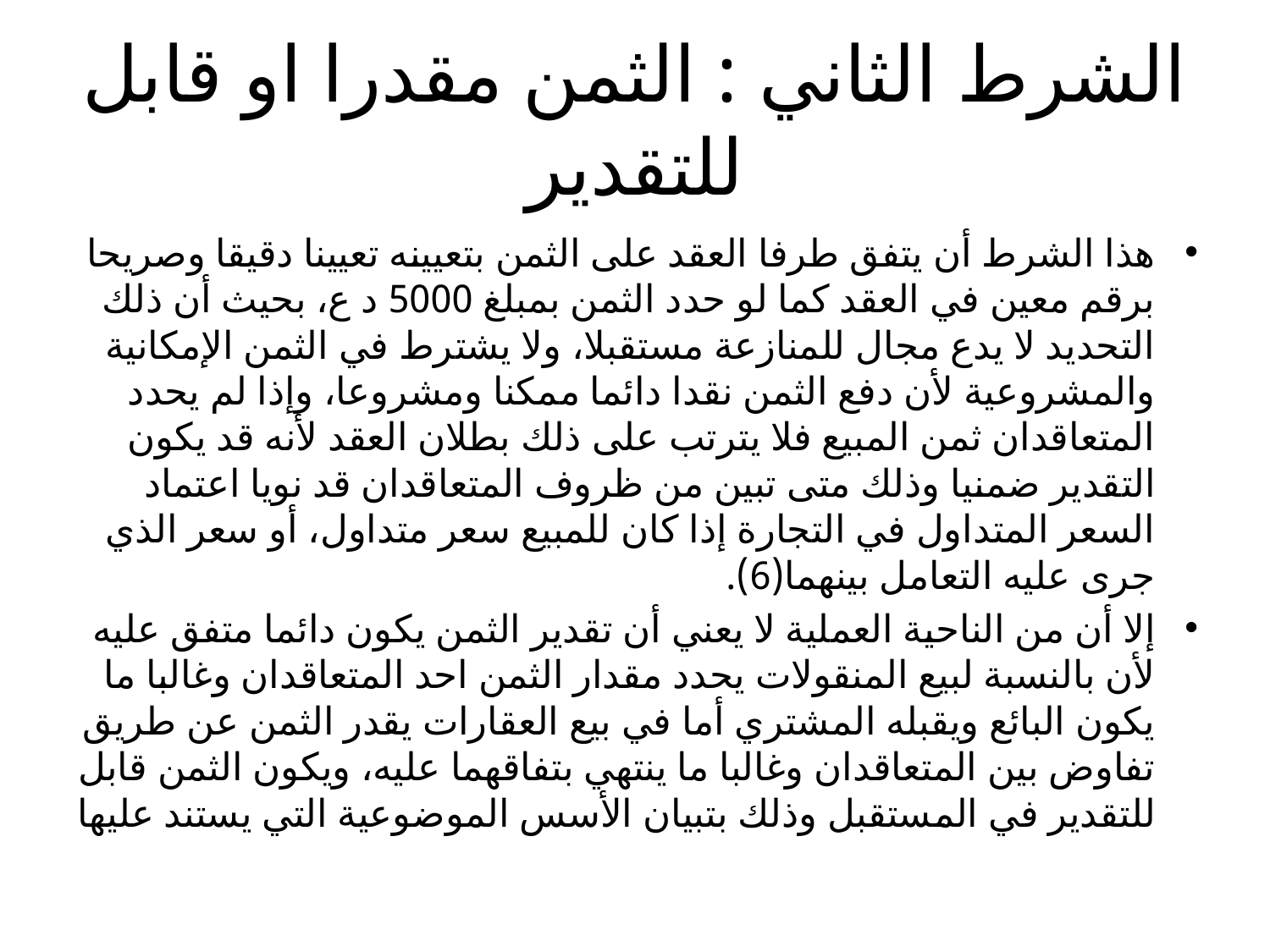

# الشرط الثاني : الثمن مقدرا او قابل للتقدير
هذا الشرط أن يتفق طرفا العقد على الثمن بتعيينه تعيينا دقيقا وصريحا برقم معين في العقد كما لو حدد الثمن بمبلغ 5000 د ع، بحيث أن ذلك التحديد لا يدع مجال للمنازعة مستقبلا، ولا يشترط في الثمن الإمكانية والمشروعية لأن دفع الثمن نقدا دائما ممكنا ومشروعا، وإذا لم يحدد المتعاقدان ثمن المبيع فلا يترتب على ذلك بطلان العقد لأنه قد يكون التقدير ضمنيا وذلك متى تبين من ظروف المتعاقدان قد نويا اعتماد السعر المتداول في التجارة إذا كان للمبيع سعر متداول، أو سعر الذي جرى عليه التعامل بينهما(6).
إلا أن من الناحية العملية لا يعني أن تقدير الثمن يكون دائما متفق عليه لأن بالنسبة لبيع المنقولات يحدد مقدار الثمن احد المتعاقدان وغالبا ما يكون البائع ويقبله المشتري أما في بيع العقارات يقدر الثمن عن طريق تفاوض بين المتعاقدان وغالبا ما ينتهي بتفاقهما عليه، ويكون الثمن قابل للتقدير في المستقبل وذلك بتبيان الأسس الموضوعية التي يستند عليها